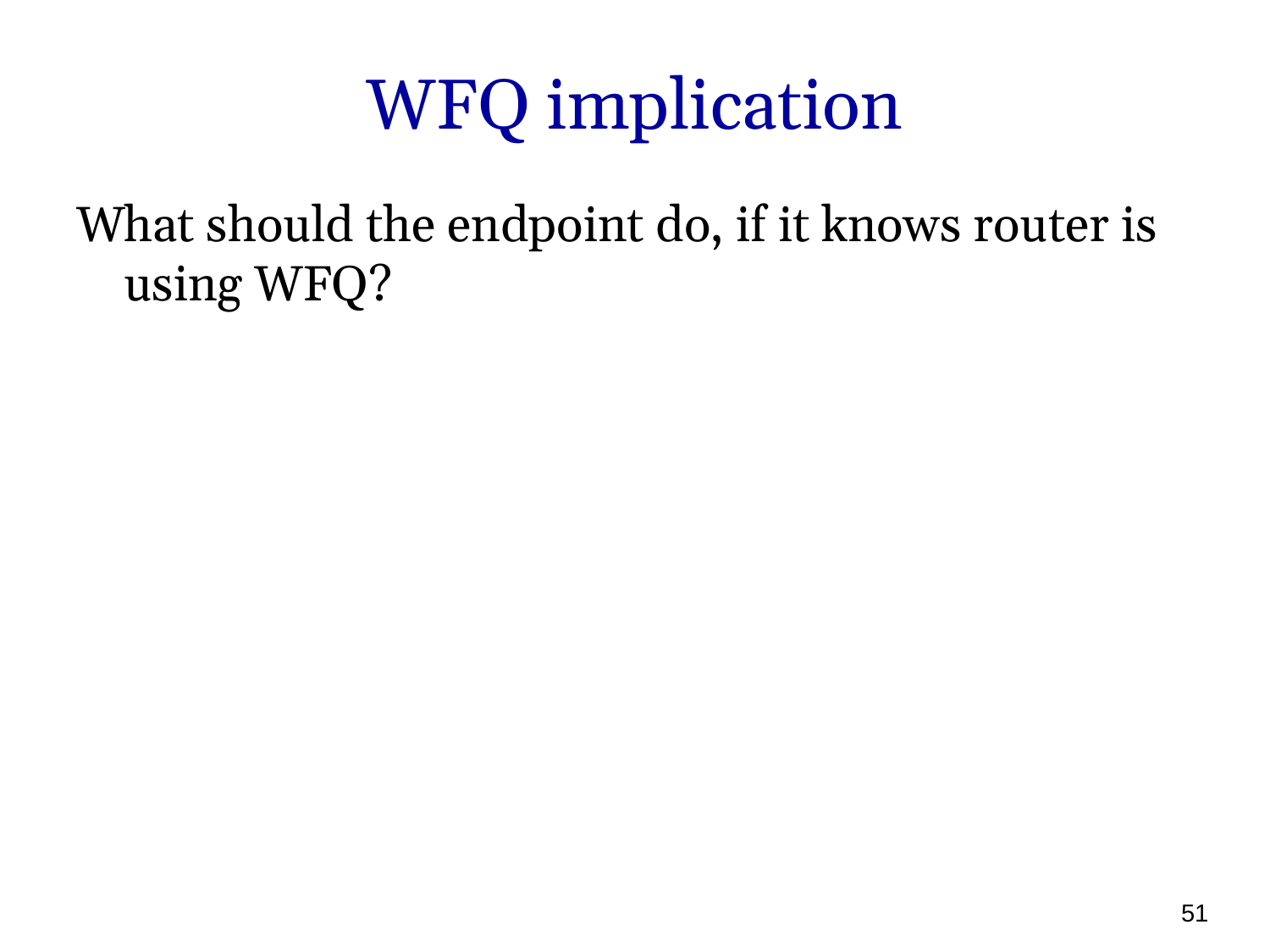

# WFQ implication
What should the endpoint do, if it knows router is using WFQ?
51